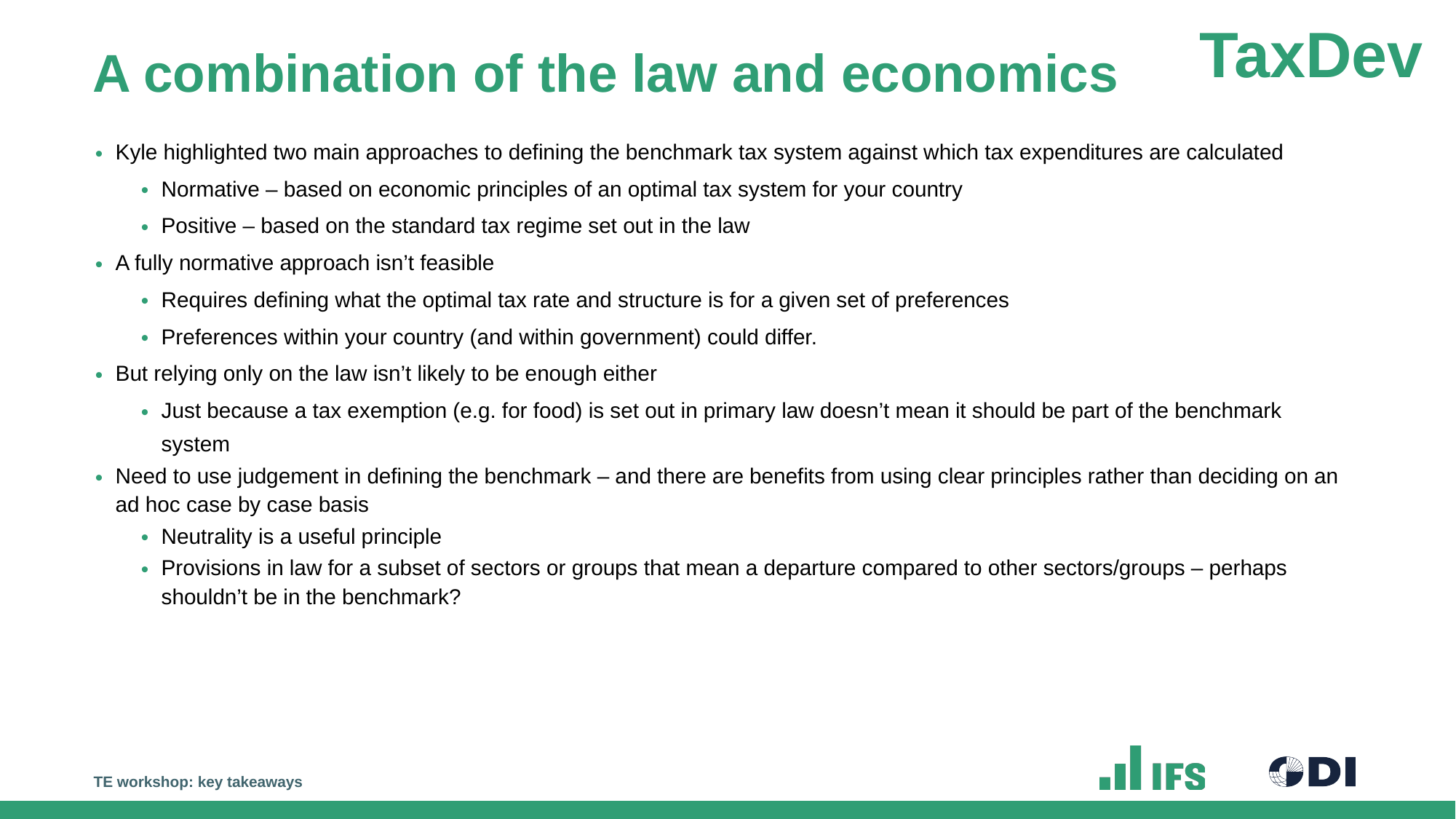

# A combination of the law and economics
Kyle highlighted two main approaches to defining the benchmark tax system against which tax expenditures are calculated
Normative – based on economic principles of an optimal tax system for your country
Positive – based on the standard tax regime set out in the law
A fully normative approach isn’t feasible
Requires defining what the optimal tax rate and structure is for a given set of preferences
Preferences within your country (and within government) could differ.
But relying only on the law isn’t likely to be enough either
Just because a tax exemption (e.g. for food) is set out in primary law doesn’t mean it should be part of the benchmark system
Need to use judgement in defining the benchmark – and there are benefits from using clear principles rather than deciding on an ad hoc case by case basis
Neutrality is a useful principle
Provisions in law for a subset of sectors or groups that mean a departure compared to other sectors/groups – perhaps shouldn’t be in the benchmark?

TE workshop: key takeaways